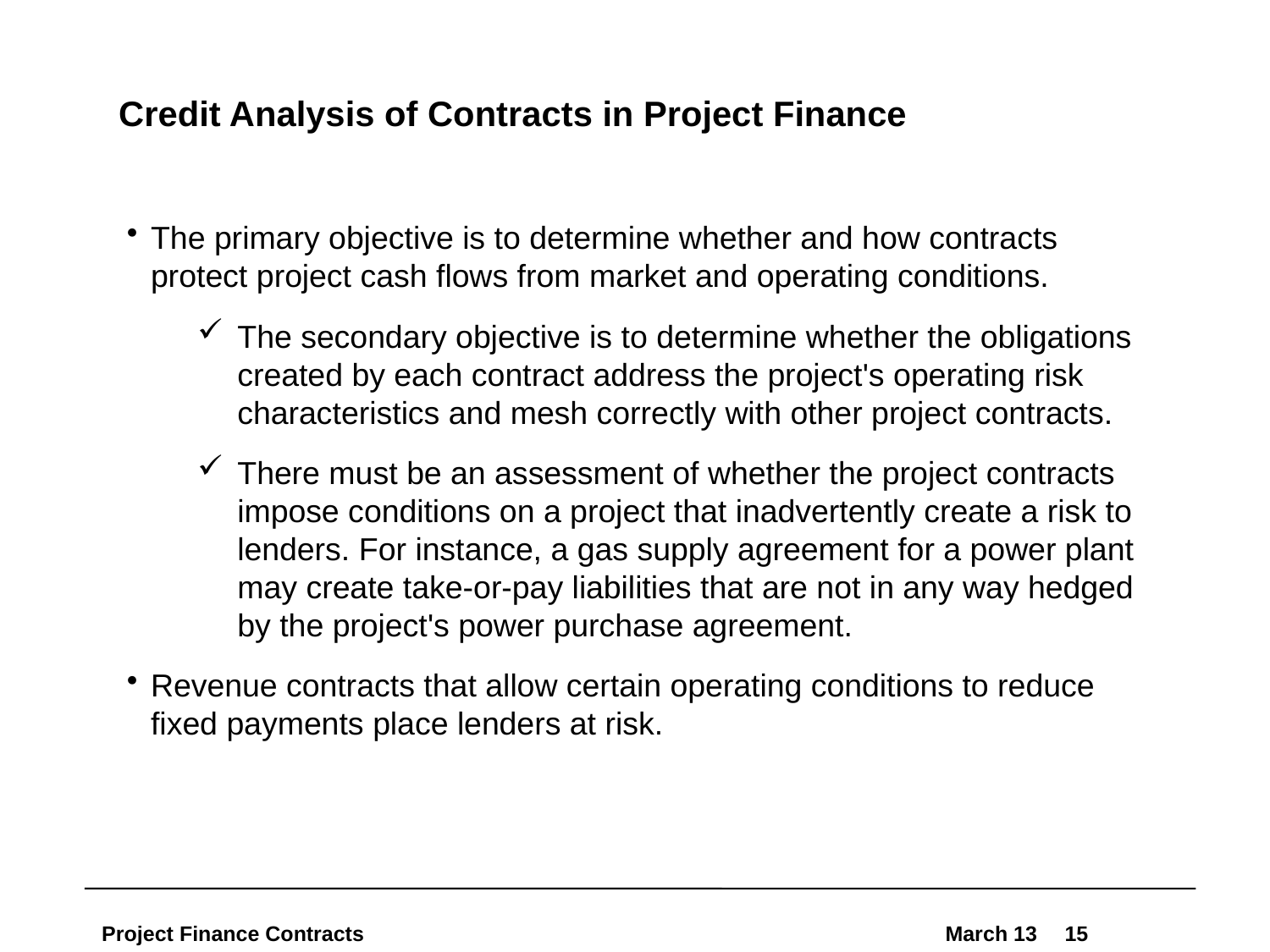

# Credit Analysis of Contracts in Project Finance
The primary objective is to determine whether and how contracts protect project cash flows from market and operating conditions.
The secondary objective is to determine whether the obligations created by each contract address the project's operating risk characteristics and mesh correctly with other project contracts.
There must be an assessment of whether the project contracts impose conditions on a project that inadvertently create a risk to lenders. For instance, a gas supply agreement for a power plant may create take-or-pay liabilities that are not in any way hedged by the project's power purchase agreement.
Revenue contracts that allow certain operating conditions to reduce fixed payments place lenders at risk.